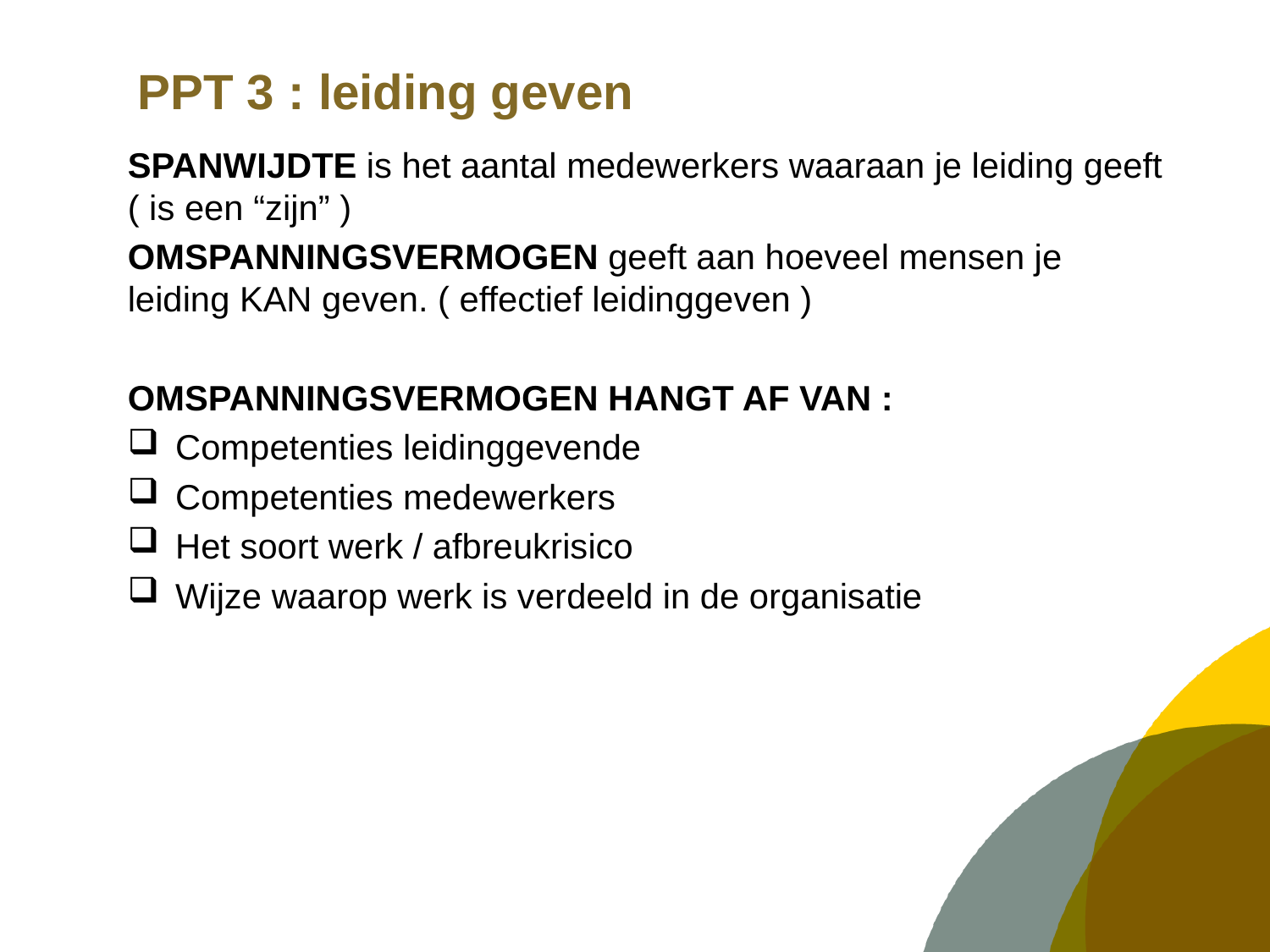

# PPT 3 : leiding geven
SPANWIJDTE is het aantal medewerkers waaraan je leiding geeft ( is een “zijn” )
OMSPANNINGSVERMOGEN geeft aan hoeveel mensen je leiding KAN geven. ( effectief leidinggeven )

OMSPANNINGSVERMOGEN HANGT AF VAN :
Competenties leidinggevende
Competenties medewerkers
Het soort werk / afbreukrisico
Wijze waarop werk is verdeeld in de organisatie